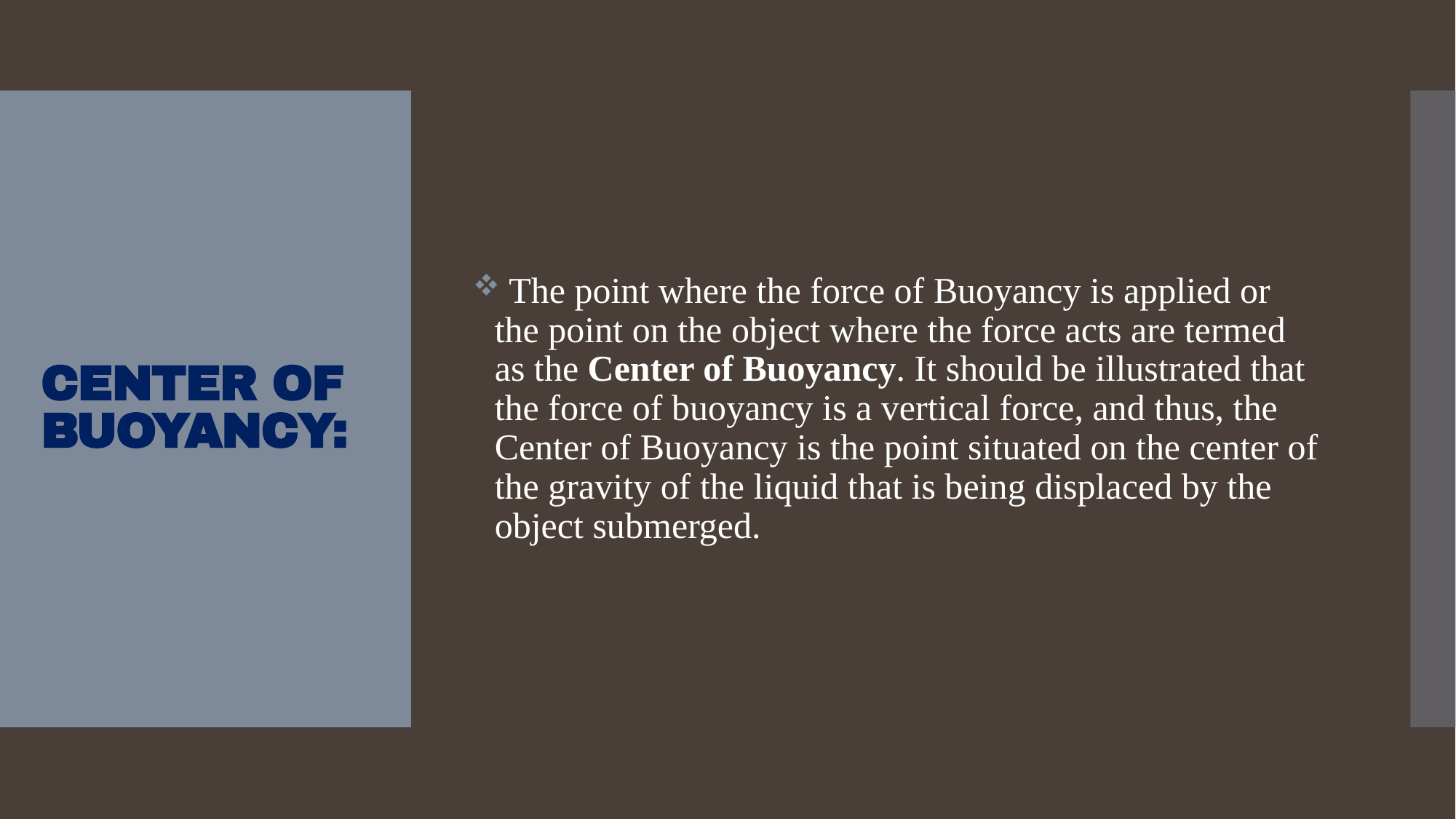

The point where the force of Buoyancy is applied or the point on the object where the force acts are termed as the Center of Buoyancy. It should be illustrated that the force of buoyancy is a vertical force, and thus, the Center of Buoyancy is the point situated on the center of the gravity of the liquid that is being displaced by the object submerged.
# CENTER OF BUOYANCY: